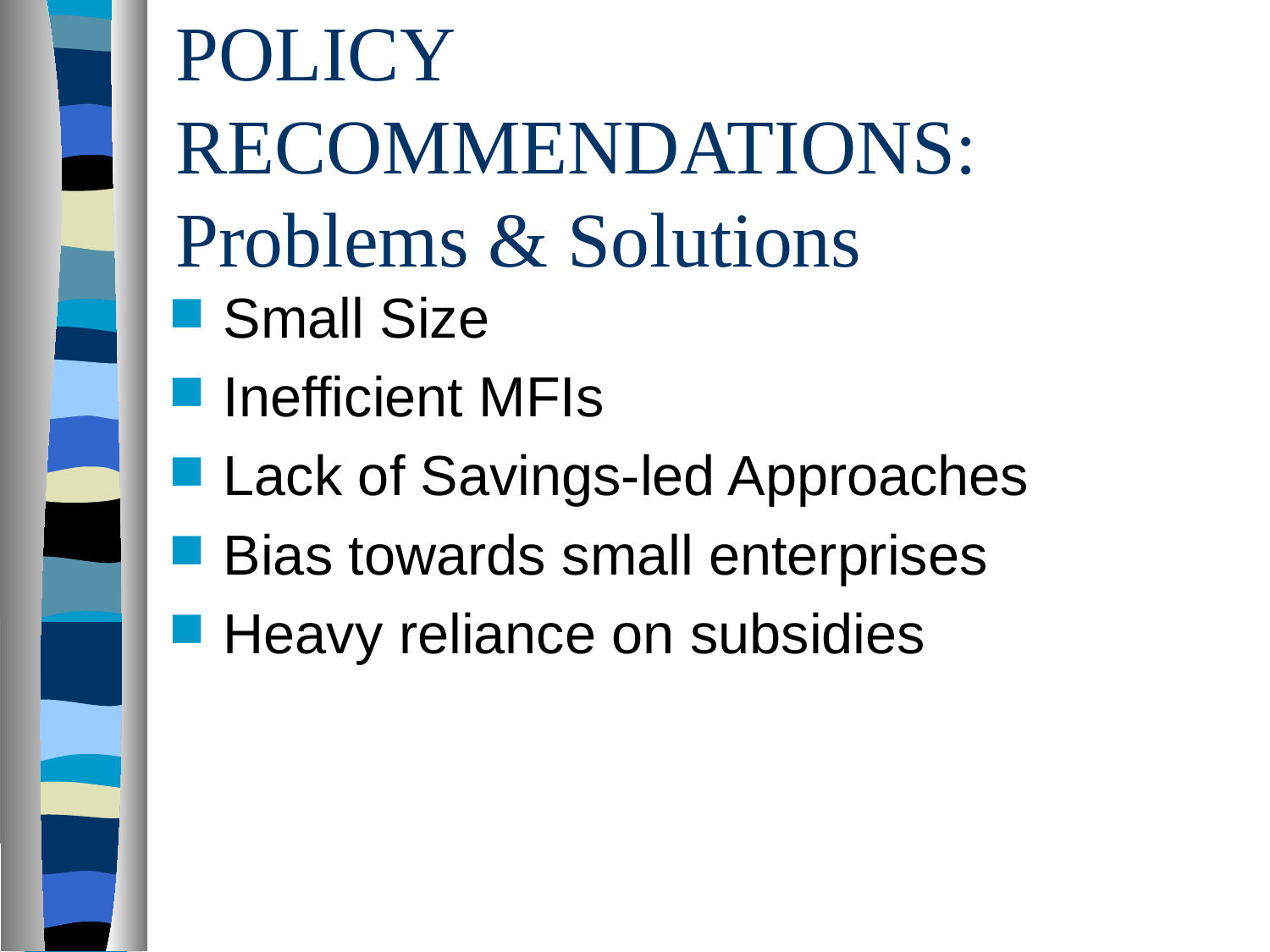

# POLICY RECOMMENDATIONS: Problems & Solutions
Small Size
Inefficient MFIs
Lack of Savings-led Approaches
Bias towards small enterprises
Heavy reliance on subsidies